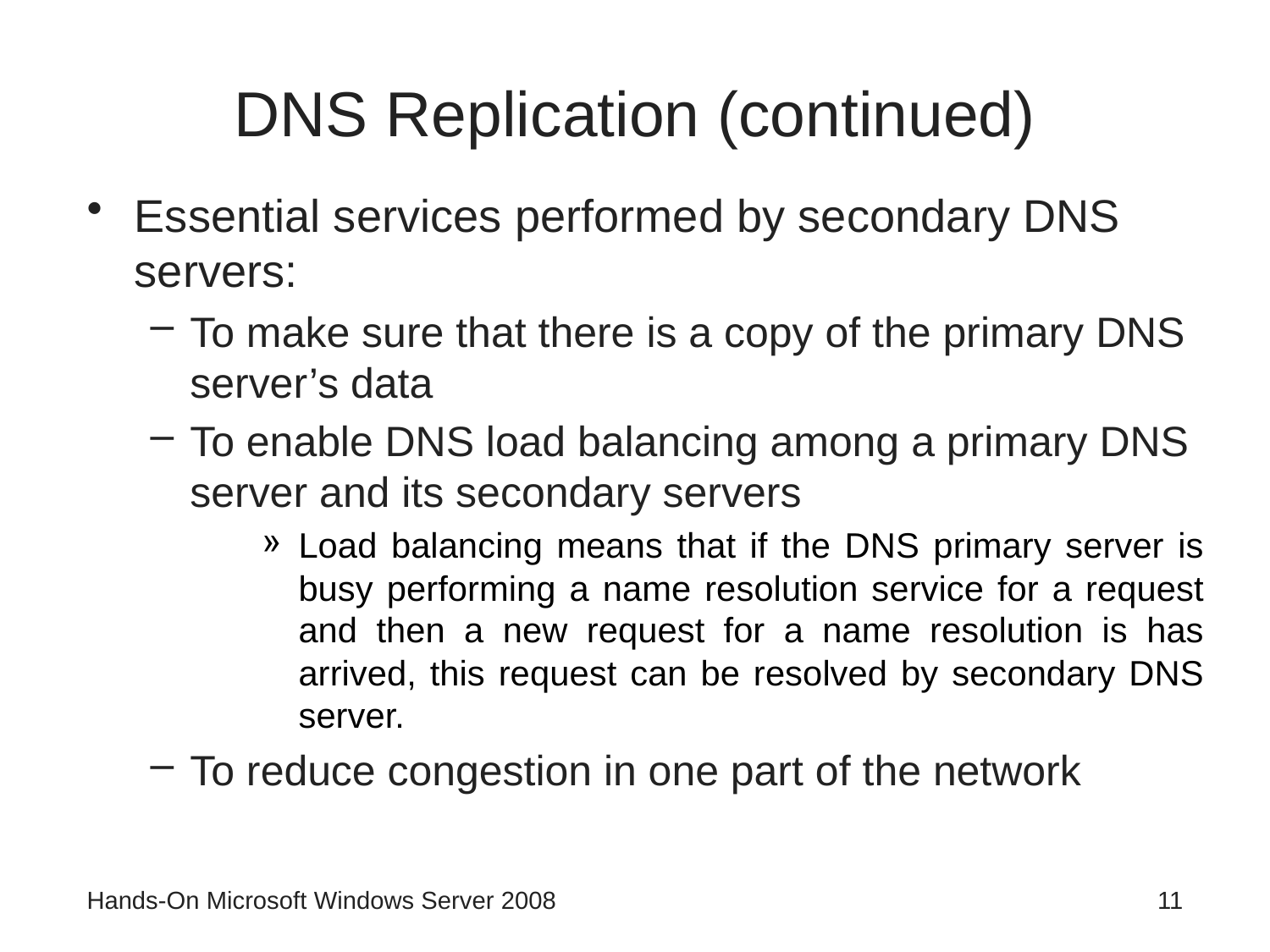

# DNS Replication (continued)
Essential services performed by secondary DNS servers:
To make sure that there is a copy of the primary DNS server’s data
To enable DNS load balancing among a primary DNS server and its secondary servers
Load balancing means that if the DNS primary server is busy performing a name resolution service for a request and then a new request for a name resolution is has arrived, this request can be resolved by secondary DNS server.
To reduce congestion in one part of the network
Hands-On Microsoft Windows Server 2008
11